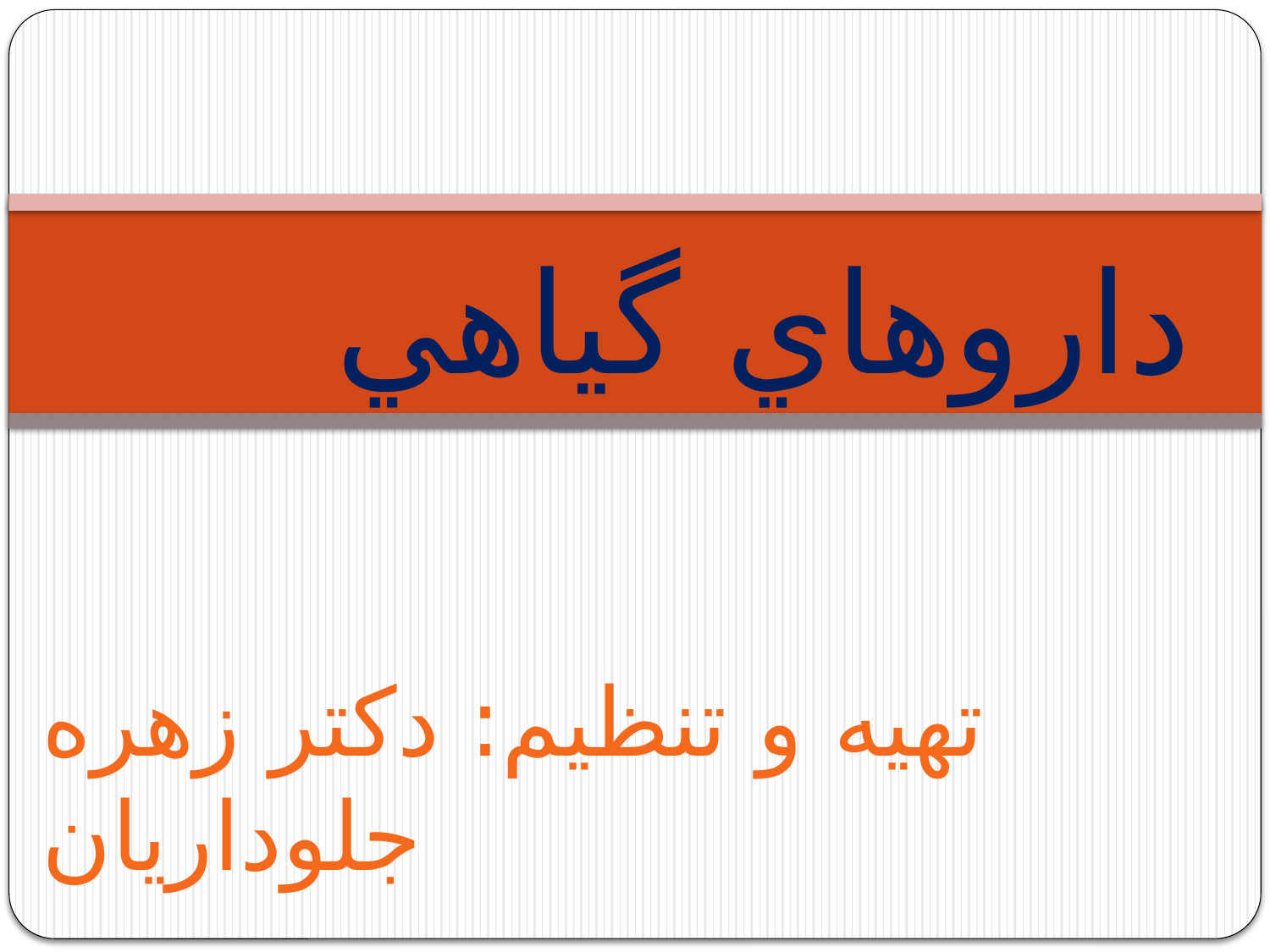

# داروهاي گياهي
تهيه و تنظيم: دكتر زهره جلوداريان